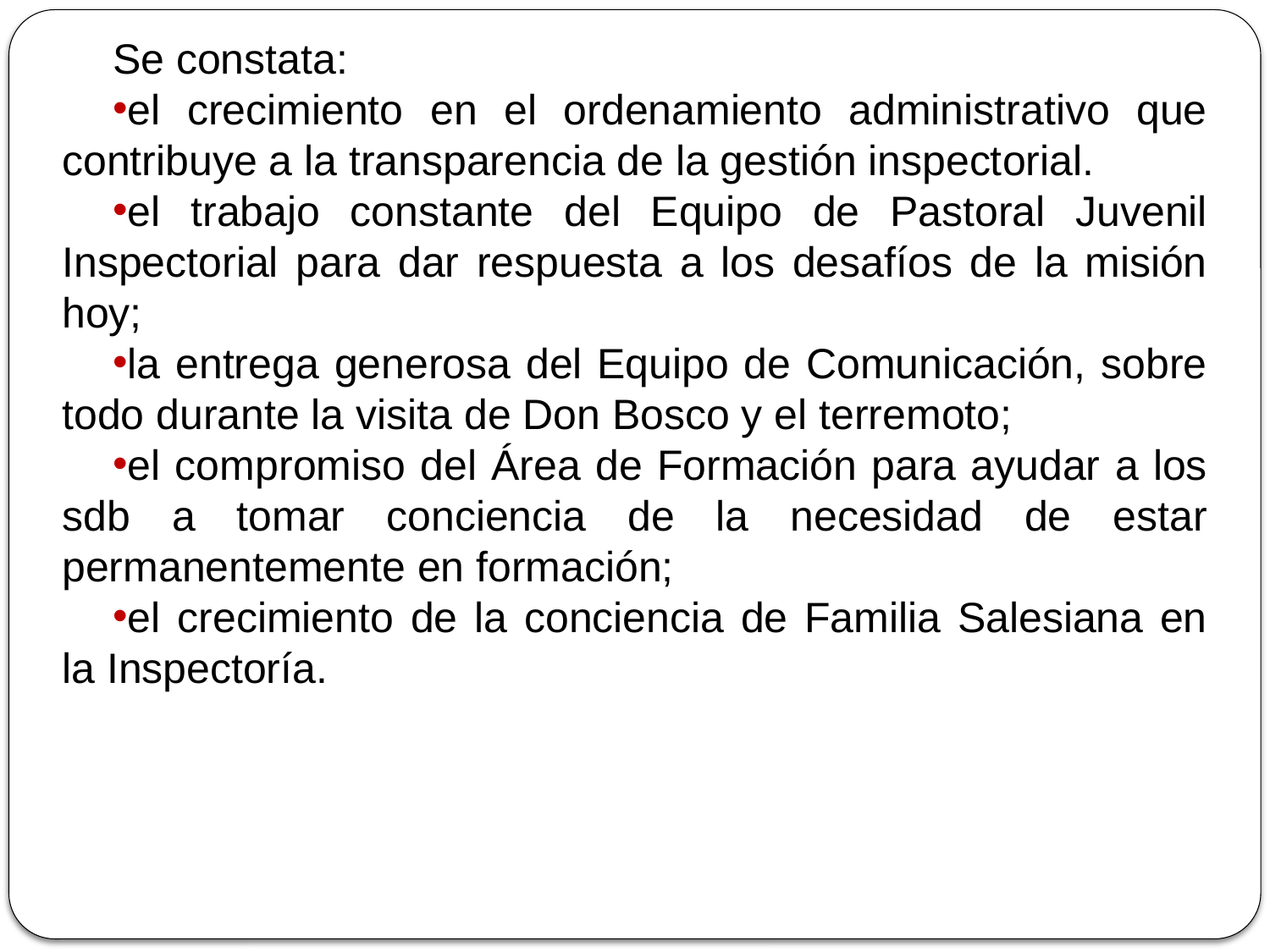

Se constata:
el crecimiento en el ordenamiento administrativo que contribuye a la transparencia de la gestión inspectorial.
el trabajo constante del Equipo de Pastoral Juvenil Inspectorial para dar respuesta a los desafíos de la misión hoy;
la entrega generosa del Equipo de Comunicación, sobre todo durante la visita de Don Bosco y el terremoto;
el compromiso del Área de Formación para ayudar a los sdb a tomar conciencia de la necesidad de estar permanentemente en formación;
el crecimiento de la conciencia de Familia Salesiana en la Inspectoría.